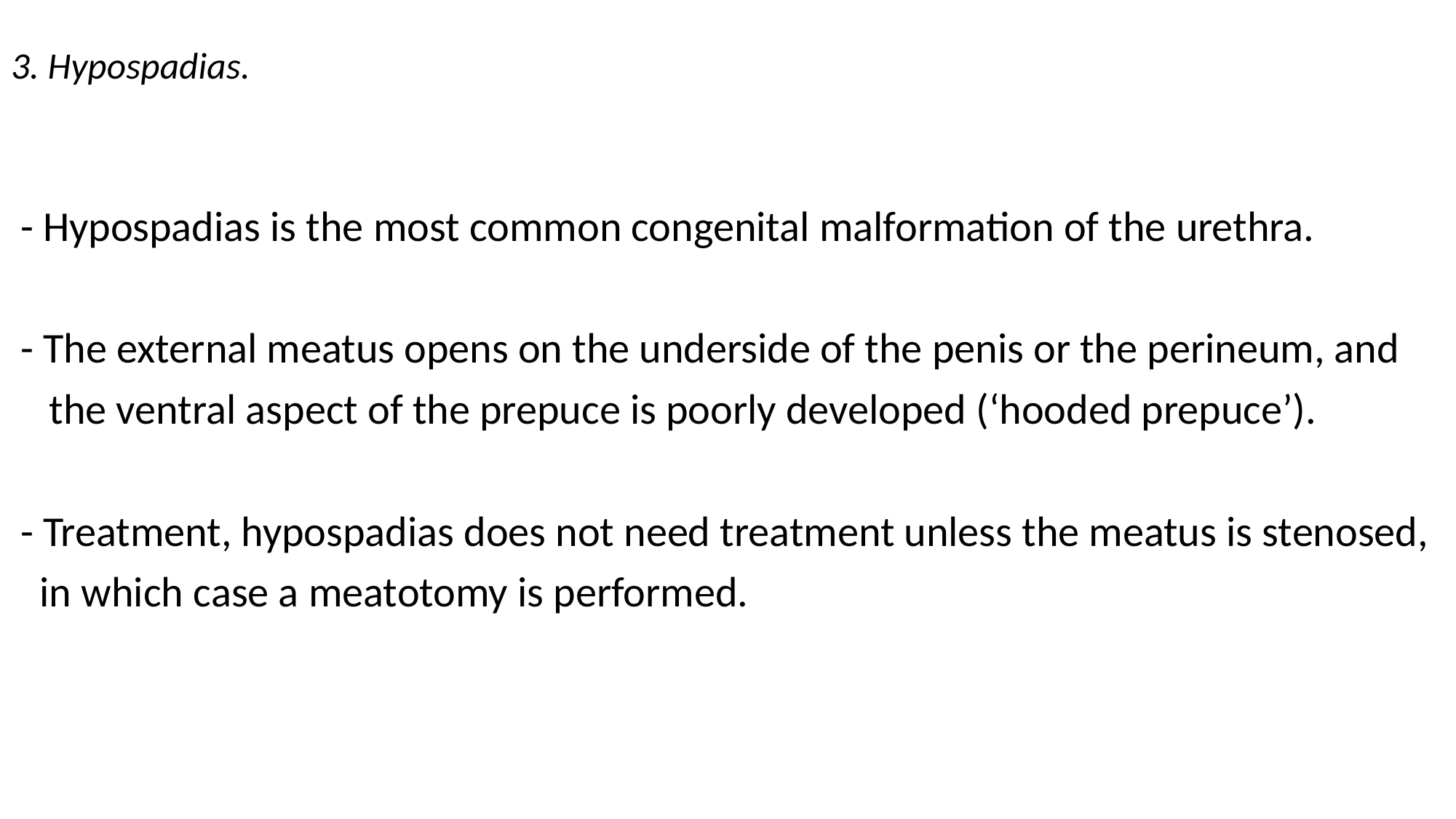

# 3. Hypospadias.

 - Hypospadias is the most common congenital malformation of the urethra.

 - The external meatus opens on the underside of the penis or the perineum, and
    the ventral aspect of the prepuce is poorly developed (‘hooded prepuce’).

 - Treatment, hypospadias does not need treatment unless the meatus is stenosed,
   in which case a meatotomy is performed.